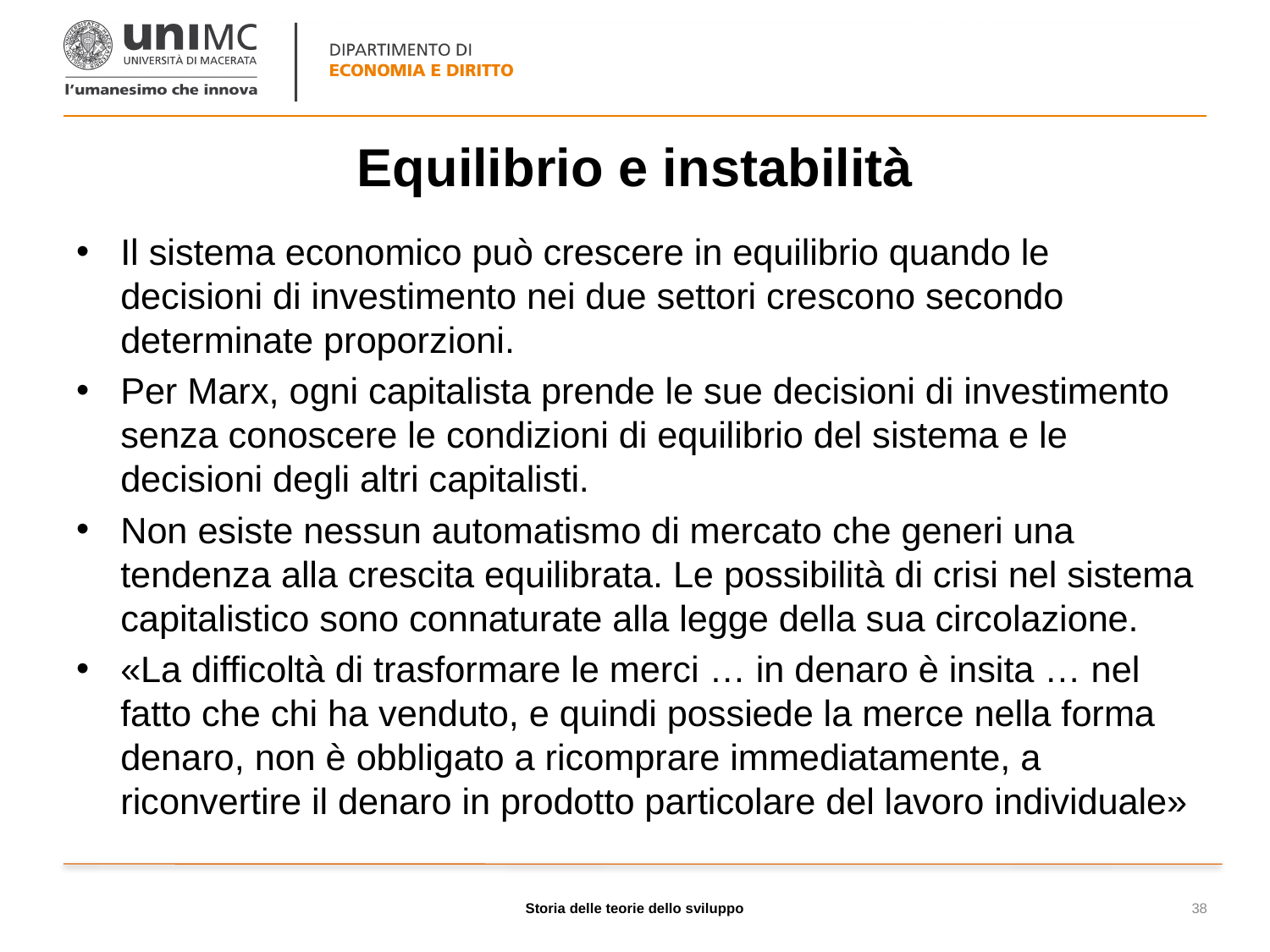

# Equilibrio e instabilità
Il sistema economico può crescere in equilibrio quando le decisioni di investimento nei due settori crescono secondo determinate proporzioni.
Per Marx, ogni capitalista prende le sue decisioni di investimento senza conoscere le condizioni di equilibrio del sistema e le decisioni degli altri capitalisti.
Non esiste nessun automatismo di mercato che generi una tendenza alla crescita equilibrata. Le possibilità di crisi nel sistema capitalistico sono connaturate alla legge della sua circolazione.
«La difficoltà di trasformare le merci … in denaro è insita … nel fatto che chi ha venduto, e quindi possiede la merce nella forma denaro, non è obbligato a ricomprare immediatamente, a riconvertire il denaro in prodotto particolare del lavoro individuale»
Storia delle teorie dello sviluppo
38